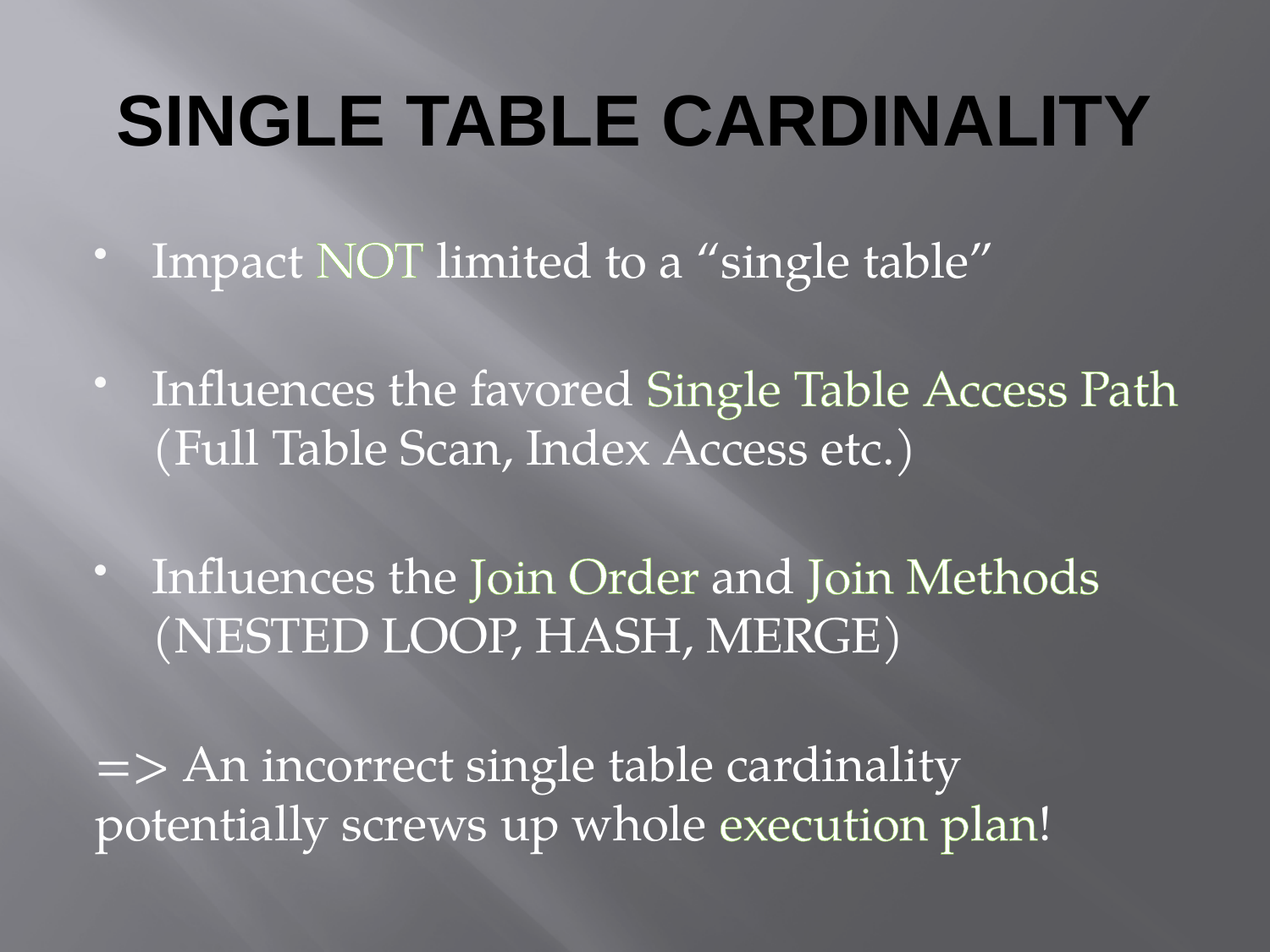

# SINGLE TABLE CARDINALITY
Impact NOT limited to a “single table”
Influences the favored Single Table Access Path (Full Table Scan, Index Access etc.)
Influences the Join Order and Join Methods (NESTED LOOP, HASH, MERGE)
=> An incorrect single table cardinality potentially screws up whole execution plan!